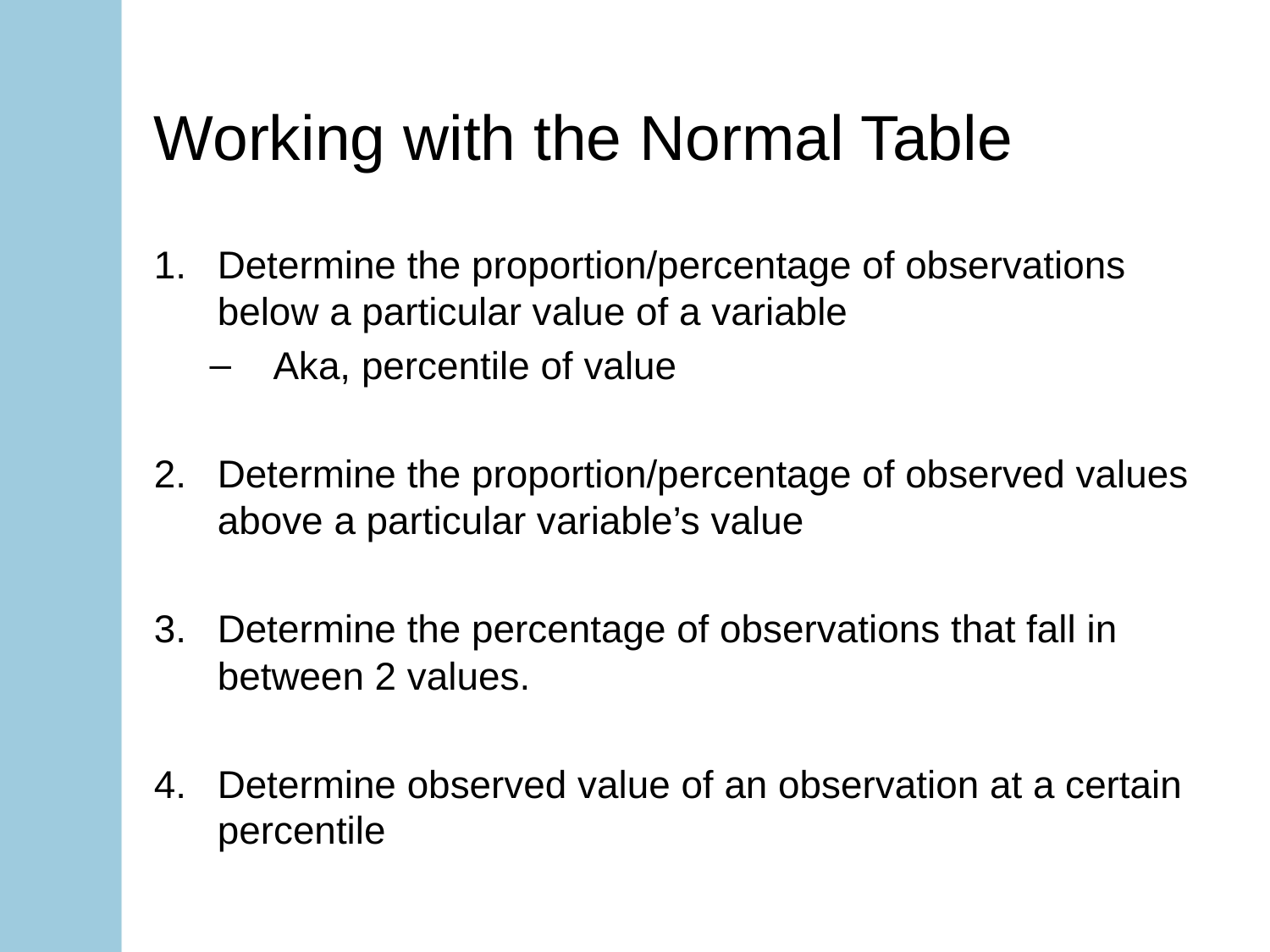

# Working with the Normal Table
Determine the proportion/percentage of observations below a particular value of a variable
Aka, percentile of value

Determine the proportion/percentage of observed values above a particular variable’s value

Determine the percentage of observations that fall in between 2 values.

Determine observed value of an observation at a certain percentile